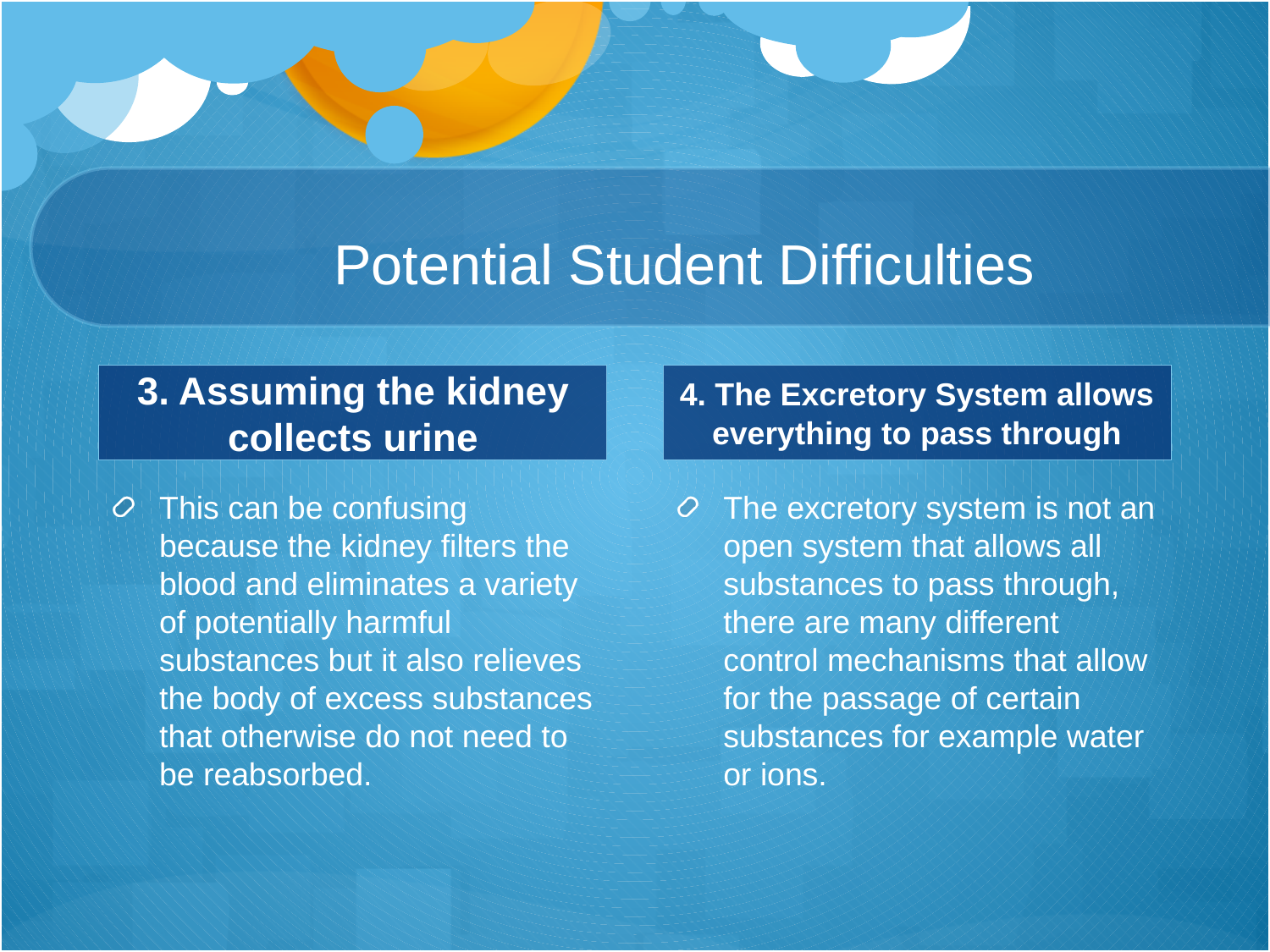

# Potential Student Difficulties
3. Assuming the kidney collects urine
4. The Excretory System allows everything to pass through
This can be confusing because the kidney filters the blood and eliminates a variety of potentially harmful substances but it also relieves the body of excess substances that otherwise do not need to be reabsorbed.
The excretory system is not an open system that allows all substances to pass through, there are many different control mechanisms that allow for the passage of certain substances for example water or ions.